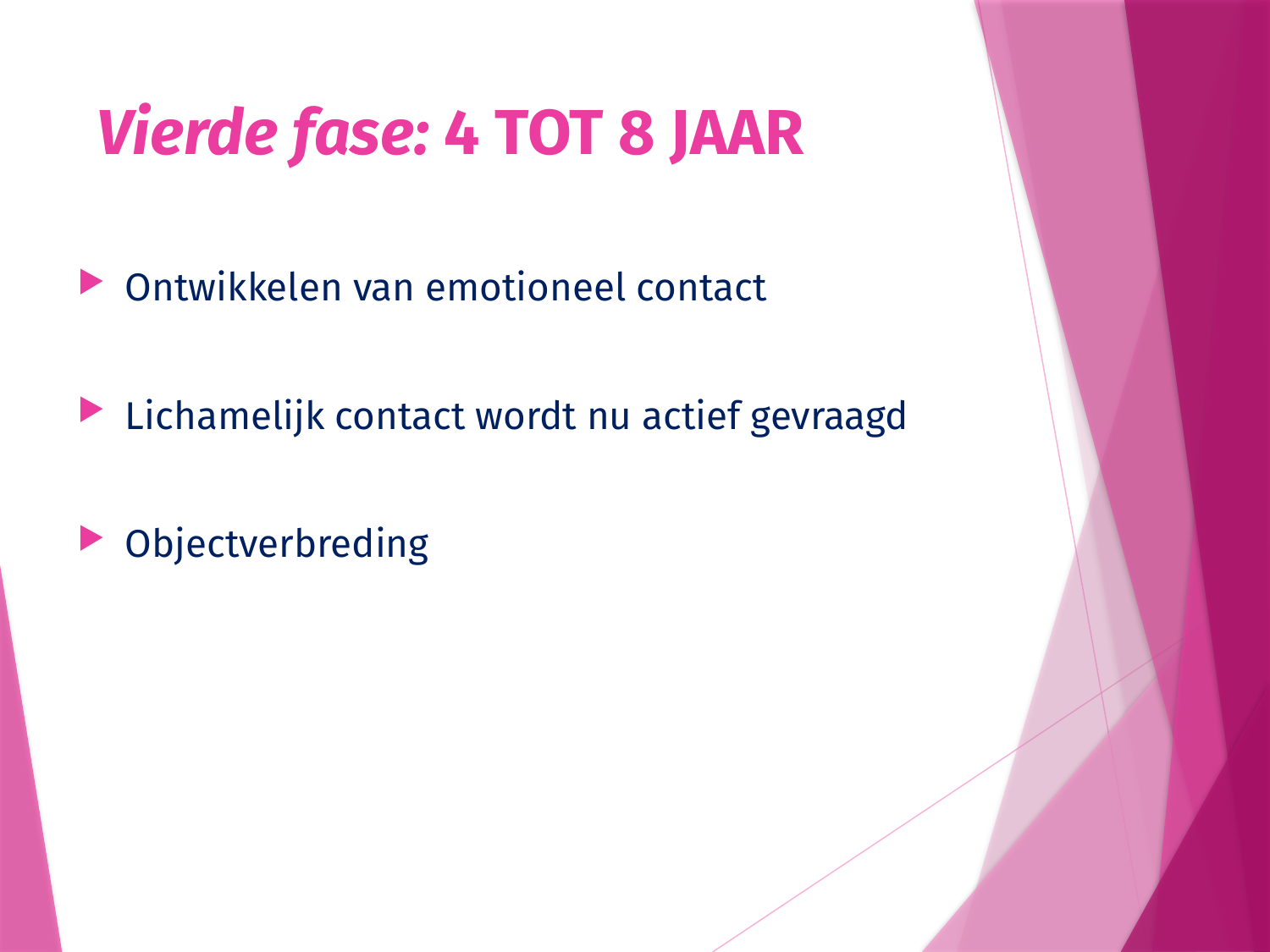

# Vierde fase: 4 TOT 8 JAAR
Ontwikkelen van emotioneel contact

Lichamelijk contact wordt nu actief gevraagd

Objectverbreding